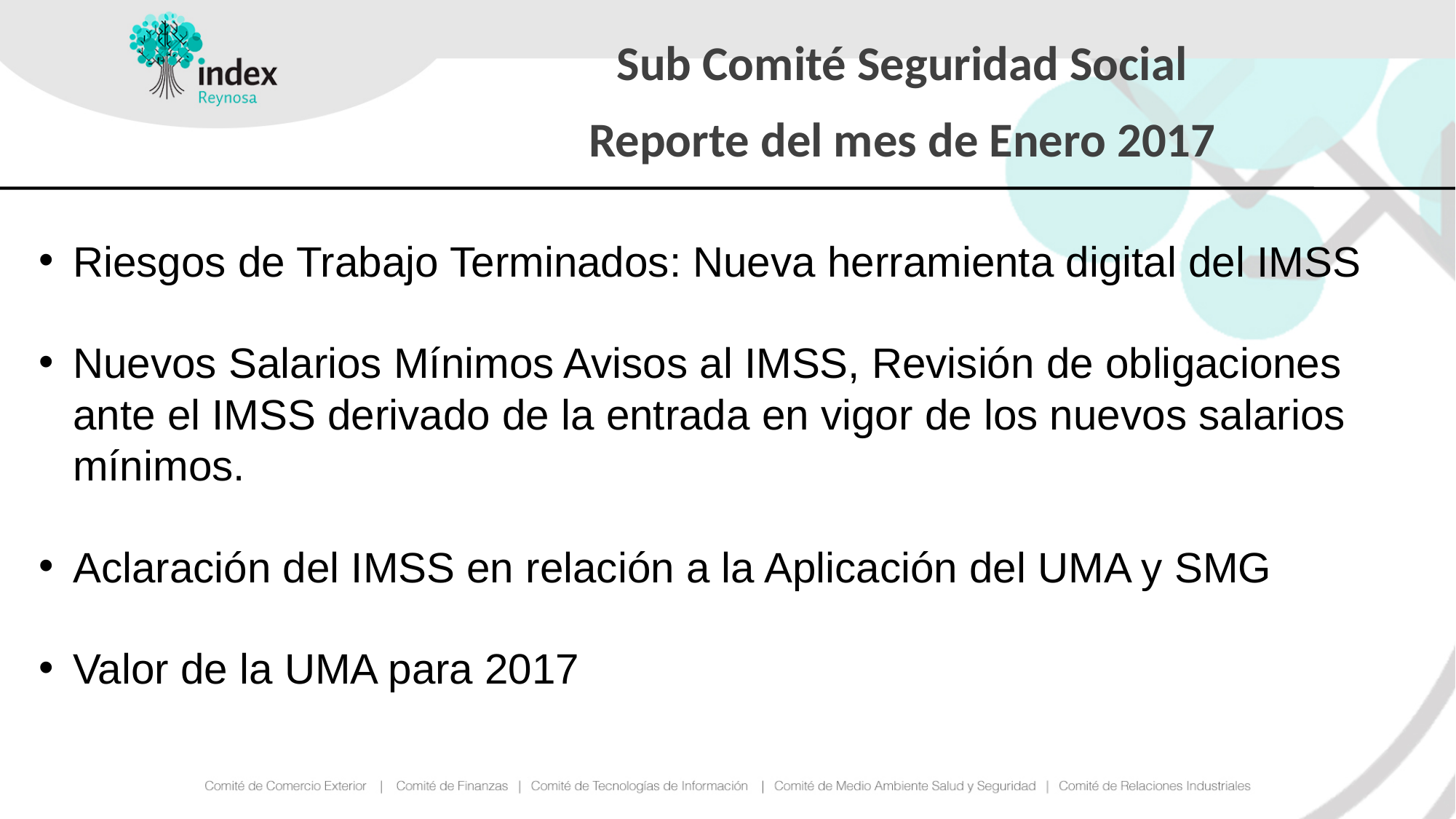

# Sub Comité Seguridad Social
Reporte del mes de Enero 2017

Riesgos de Trabajo Terminados: Nueva herramienta digital del IMSS

Nuevos Salarios Mínimos Avisos al IMSS, Revisión de obligaciones ante el IMSS derivado de la entrada en vigor de los nuevos salarios mínimos.

Aclaración del IMSS en relación a la Aplicación del UMA y SMG

Valor de la UMA para 2017